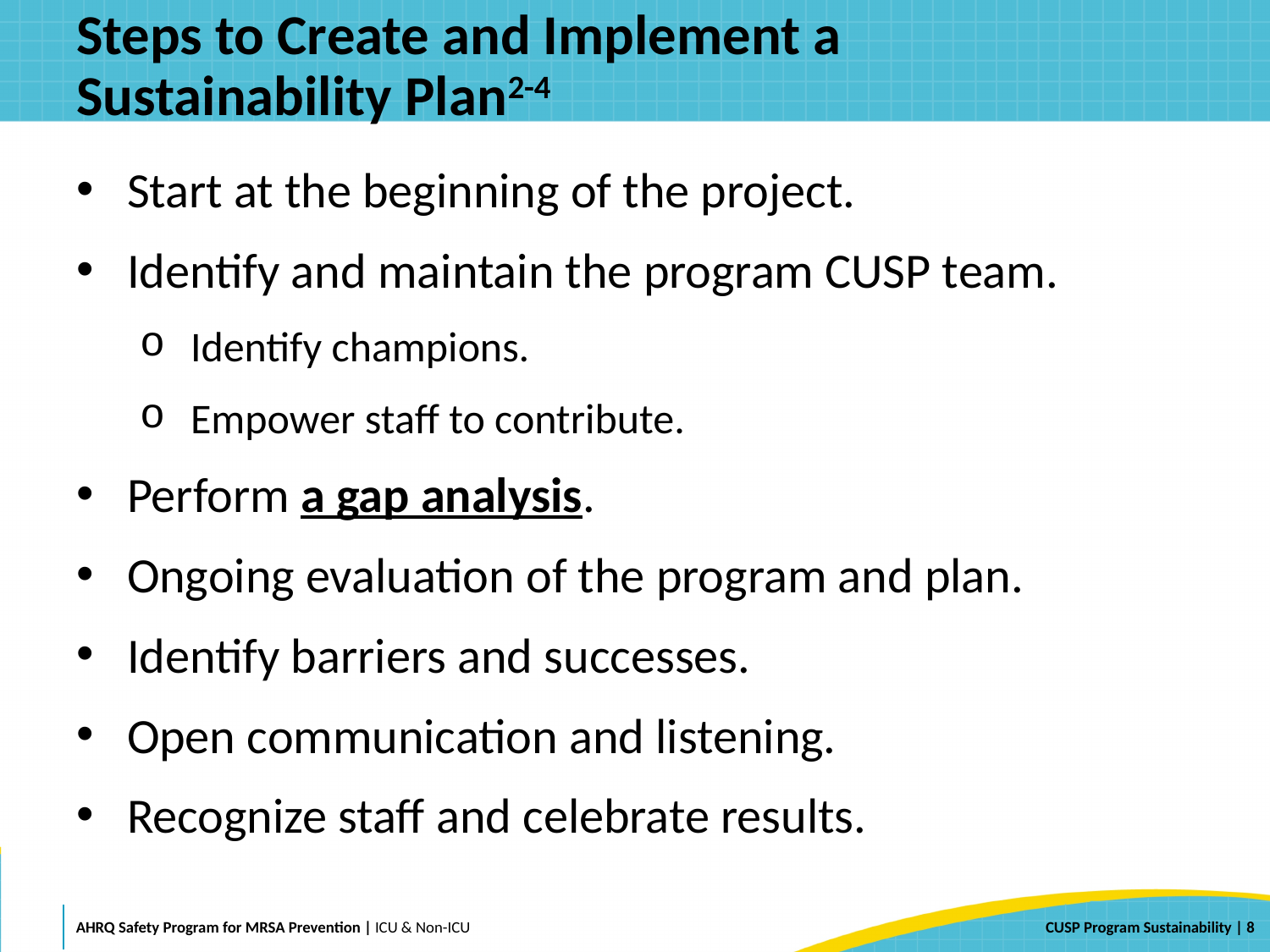

# Steps to Create and Implement a Sustainability Plan2-4
Start at the beginning of the project.
Identify and maintain the program CUSP team.
Identify champions.
Empower staff to contribute.
Perform a gap analysis.
Ongoing evaluation of the program and plan.
Identify barriers and successes.
Open communication and listening.
Recognize staff and celebrate results.
 | 8